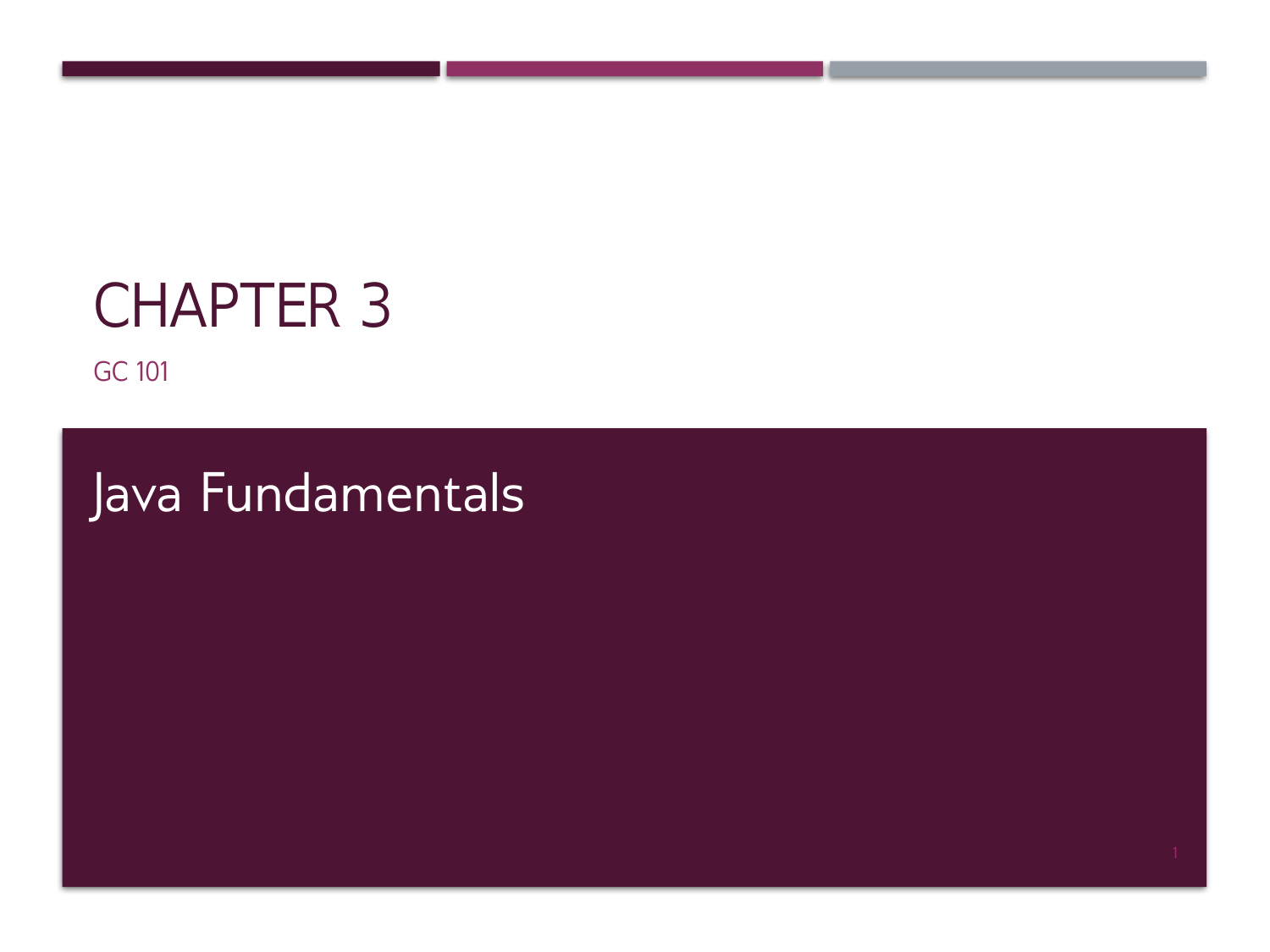

# Chapter 3
GC 101
Java Fundamentals
1